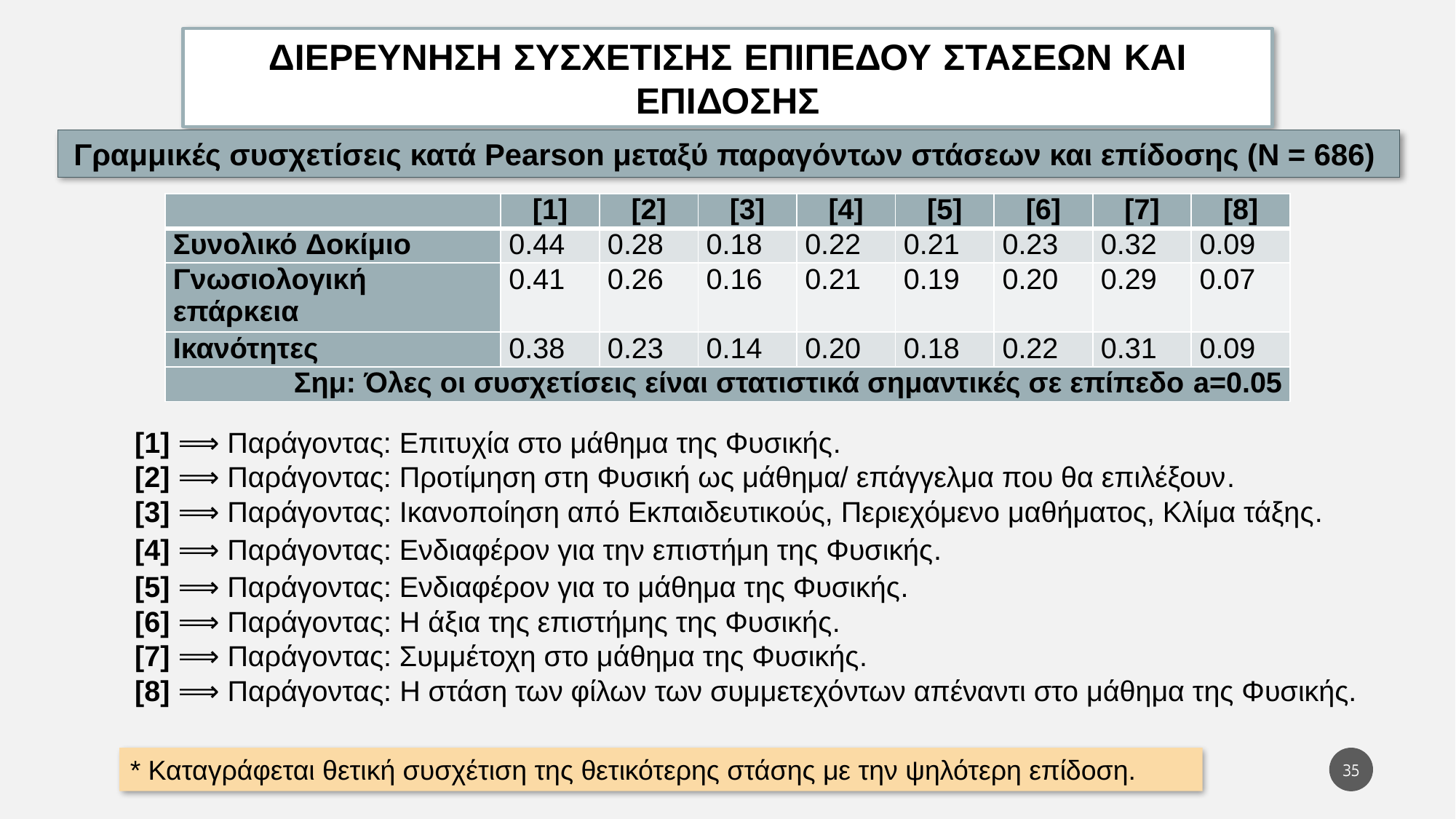

ΔΙΕΡΕΥΝΗΣΗ ΣΥΣΧΕΤΙΣΗΣ ΕΠΙΠΕΔΟΥ ΣΤΑΣΕΩΝ ΚΑΙ ΕΠΙΔΟΣΗΣ
Γραμμικές συσχετίσεις κατά Pearson μεταξύ παραγόντων στάσεων και επίδοσης (N = 686)
|  | [1] | [2] | [3] | [4] | [5] | [6] | [7] | [8] |
| --- | --- | --- | --- | --- | --- | --- | --- | --- |
| Συνολικό Δοκίμιο | 0.44 | 0.28 | 0.18 | 0.22 | 0.21 | 0.23 | 0.32 | 0.09 |
| Γνωσιολογική επάρκεια | 0.41 | 0.26 | 0.16 | 0.21 | 0.19 | 0.20 | 0.29 | 0.07 |
| Ικανότητες | 0.38 | 0.23 | 0.14 | 0.20 | 0.18 | 0.22 | 0.31 | 0.09 |
| Σημ: Όλες οι συσχετίσεις είναι στατιστικά σημαντικές σε επίπεδο a=0.05 |  |  |  |  |  |  |  |  |
[1] ⟹ Παράγοντας: Επιτυχία στο μάθημα της Φυσικής.
[2] ⟹ Παράγοντας: Προτίμηση στη Φυσική ως μάθημα/ επάγγελμα που θα επιλέξουν.
[3] ⟹ Παράγοντας: Ικανοποίηση από Εκπαιδευτικούς, Περιεχόμενο μαθήματος, Κλίμα τάξης.
[4] ⟹ Παράγοντας: Ενδιαφέρον για την επιστήμη της Φυσικής.
[5] ⟹ Παράγοντας: Ενδιαφέρον για το μάθημα της Φυσικής.
[6] ⟹ Παράγοντας: Η άξια της επιστήμης της Φυσικής.
[7] ⟹ Παράγοντας: Συμμέτοχη στο μάθημα της Φυσικής.
[8] ⟹ Παράγοντας: H στάση των φίλων των συμμετεχόντων απέναντι στο μάθημα της Φυσικής.
* Καταγράφεται θετική συσχέτιση της θετικότερης στάσης με την ψηλότερη επίδοση.
35